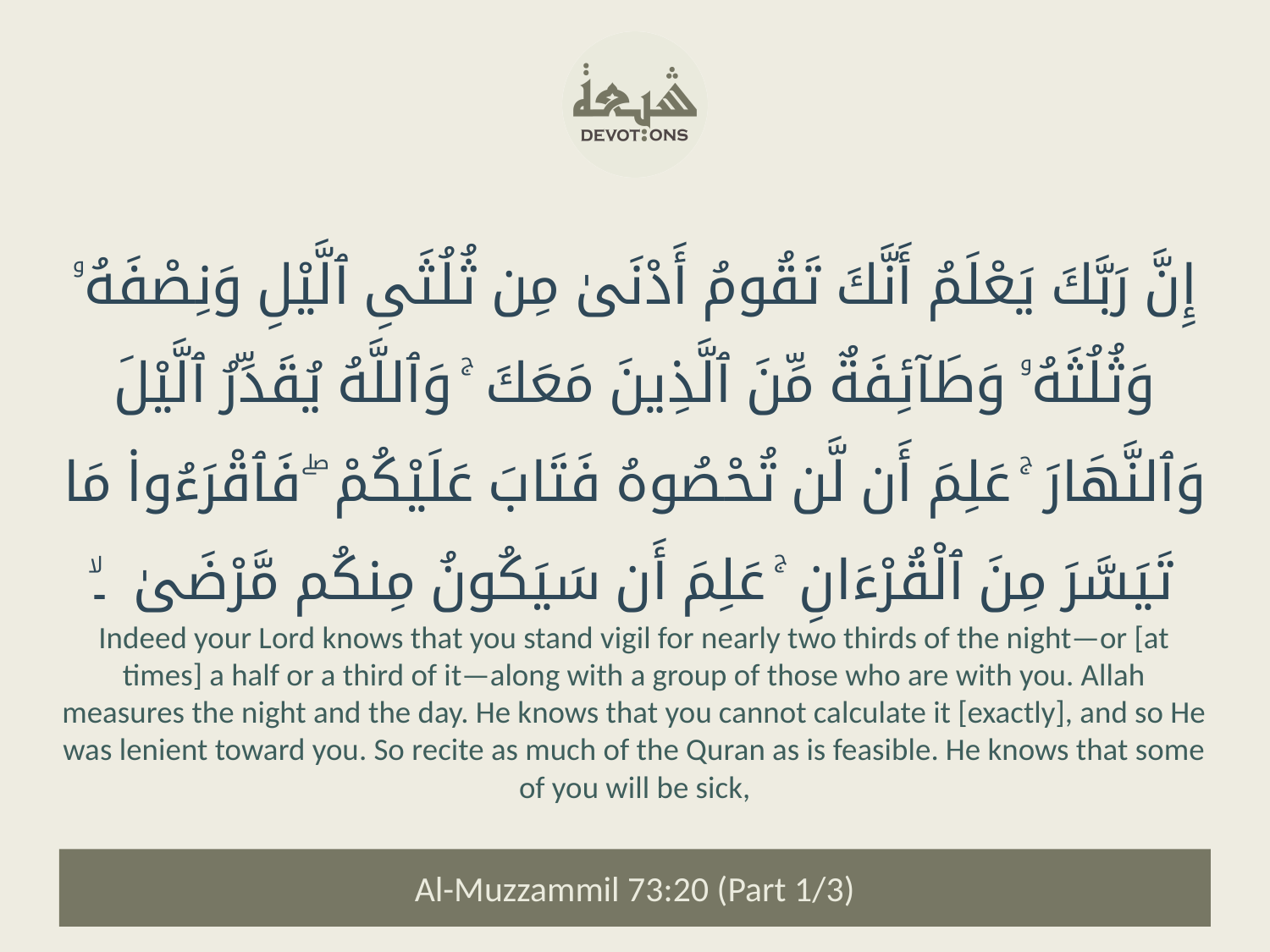

إِنَّ رَبَّكَ يَعْلَمُ أَنَّكَ تَقُومُ أَدْنَىٰ مِن ثُلُثَىِ ٱلَّيْلِ وَنِصْفَهُۥ وَثُلُثَهُۥ وَطَآئِفَةٌ مِّنَ ٱلَّذِينَ مَعَكَ ۚ وَٱللَّهُ يُقَدِّرُ ٱلَّيْلَ وَٱلنَّهَارَ ۚ عَلِمَ أَن لَّن تُحْصُوهُ فَتَابَ عَلَيْكُمْ ۖ فَٱقْرَءُوا۟ مَا تَيَسَّرَ مِنَ ٱلْقُرْءَانِ ۚ عَلِمَ أَن سَيَكُونُ مِنكُم مَّرْضَىٰ  ۔ۙ
Indeed your Lord knows that you stand vigil for nearly two thirds of the night—or [at times] a half or a third of it—along with a group of those who are with you. Allah measures the night and the day. He knows that you cannot calculate it [exactly], and so He was lenient toward you. So recite as much of the Quran as is feasible. He knows that some of you will be sick,
Al-Muzzammil 73:20 (Part 1/3)